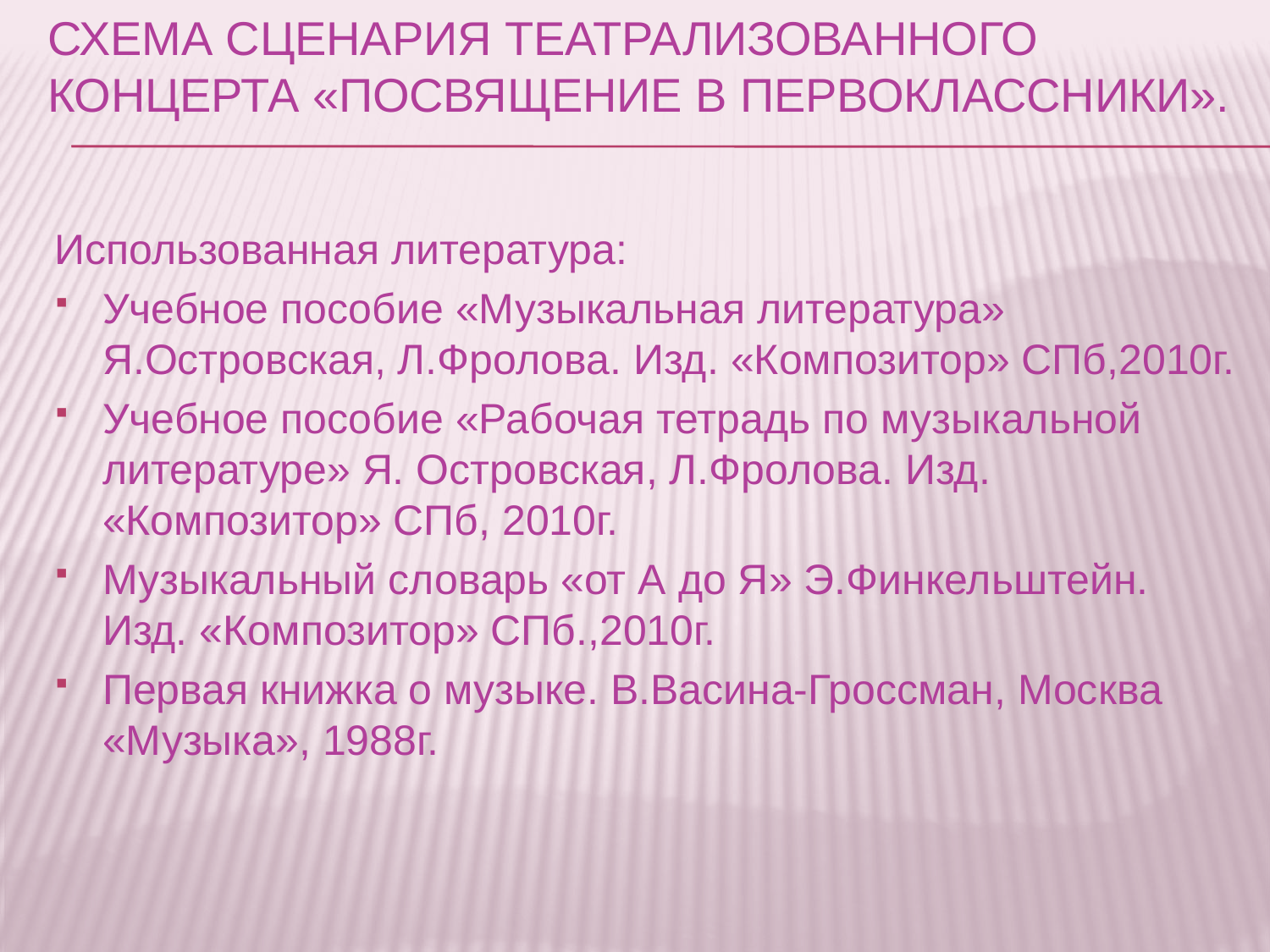

# Схема сценария Театрализованного концерта «Посвящение в первоклассники».
Использованная литература:
Учебное пособие «Музыкальная литература» Я.Островская, Л.Фролова. Изд. «Композитор» СПб,2010г.
Учебное пособие «Рабочая тетрадь по музыкальной литературе» Я. Островская, Л.Фролова. Изд. «Композитор» СПб, 2010г.
Музыкальный словарь «от А до Я» Э.Финкельштейн. Изд. «Композитор» СПб.,2010г.
Первая книжка о музыке. В.Васина-Гроссман, Москва «Музыка», 1988г.